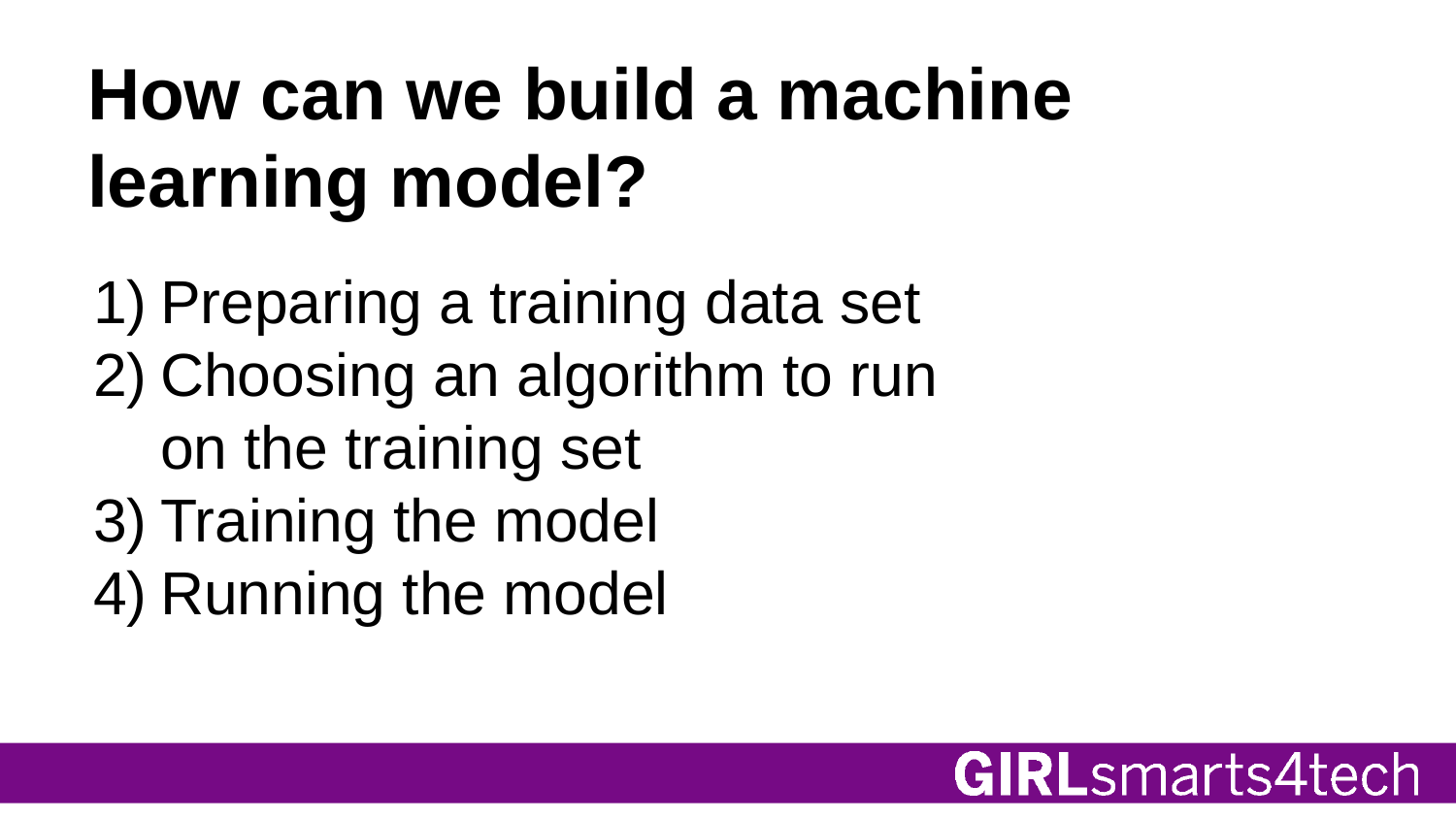

# How can we build a machine learning model?
Preparing a training data set
Choosing an algorithm to run on the training set
Training the model
Running the model